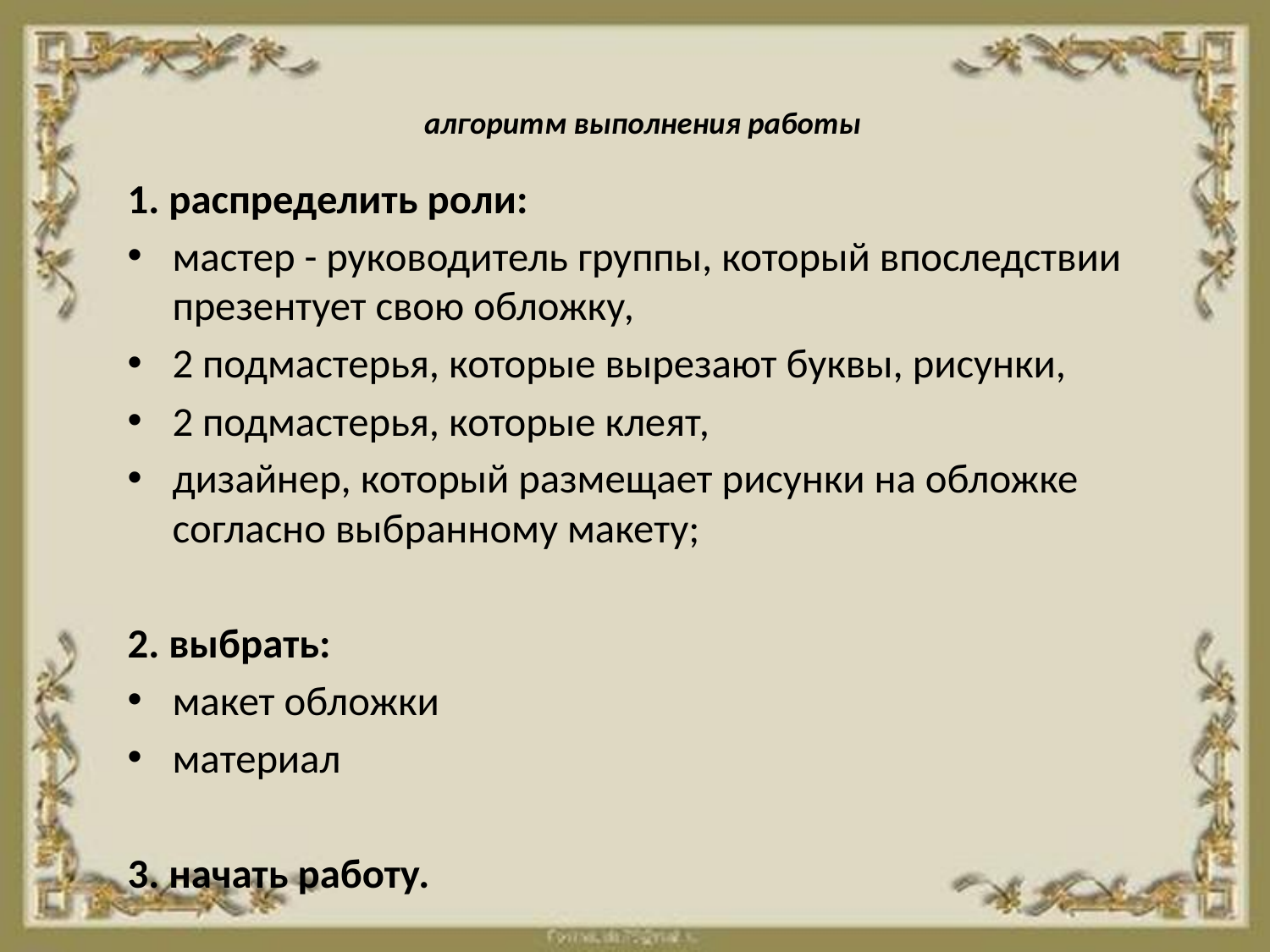

# алгоритм выполнения работы
1. распределить роли:
мастер - руководитель группы, который впоследствии презентует свою обложку,
2 подмастерья, которые вырезают буквы, рисунки,
2 подмастерья, которые клеят,
дизайнер, который размещает рисунки на обложке согласно выбранному макету;

2. выбрать:
макет обложки
материал

3. начать работу.